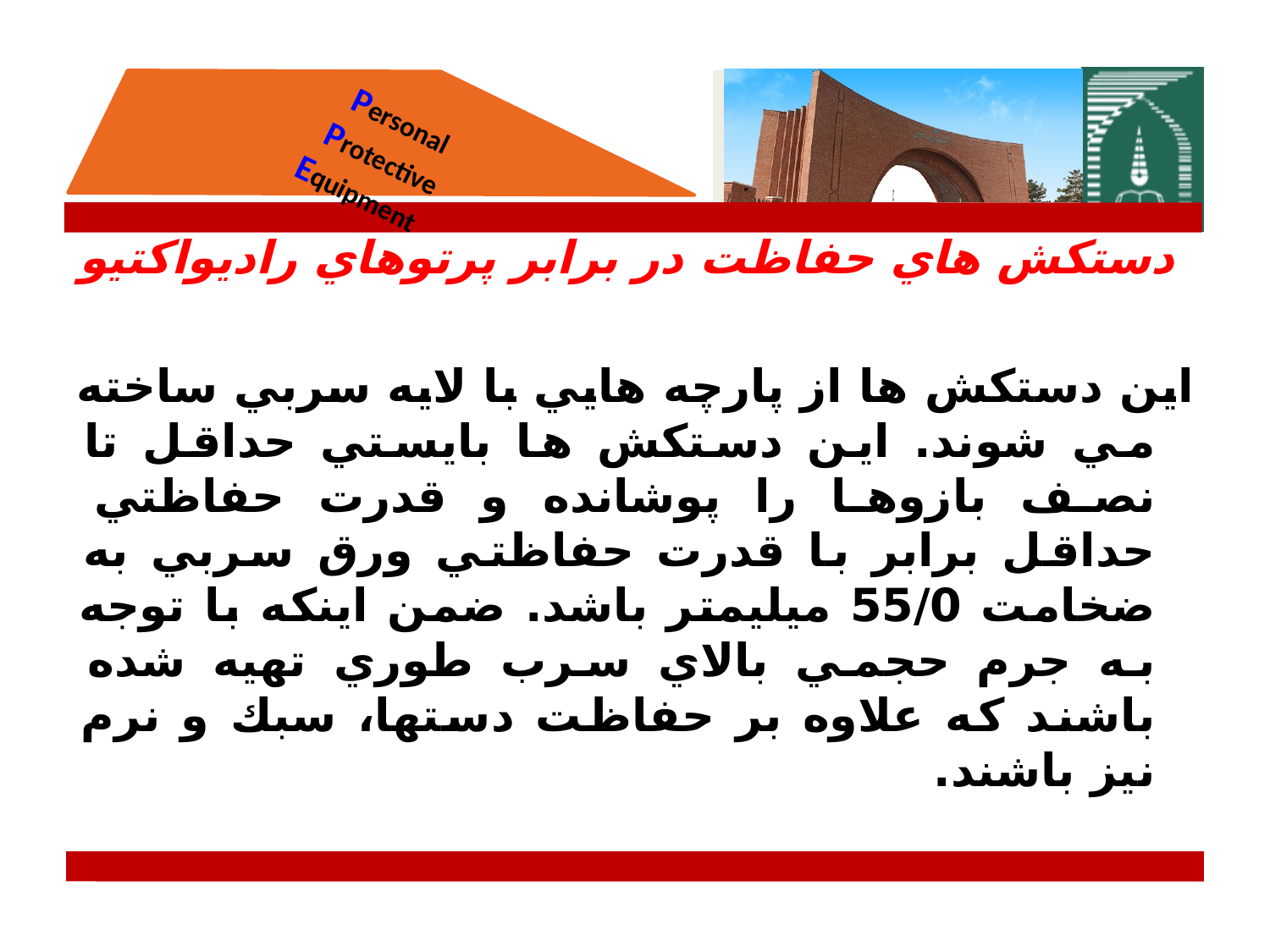

دستكش هاي حفاظت در برابر پرتوهاي راديواكتيو

اين دستكش ها از پارچه هايي با لايه سربي ساخته مي شوند. اين دستكش ها بايستي حداقل تا نصف بازوها را پوشانده و قدرت حفاظتي حداقل برابر با قدرت حفاظتي ورق سربي به ضخامت 55/0 ميليمتر باشد. ضمن اينكه با توجه به جرم حجمي بالاي سرب طوري تهيه شده باشند كه علاوه بر حفاظت دستها، سبك و نرم نيز باشند.